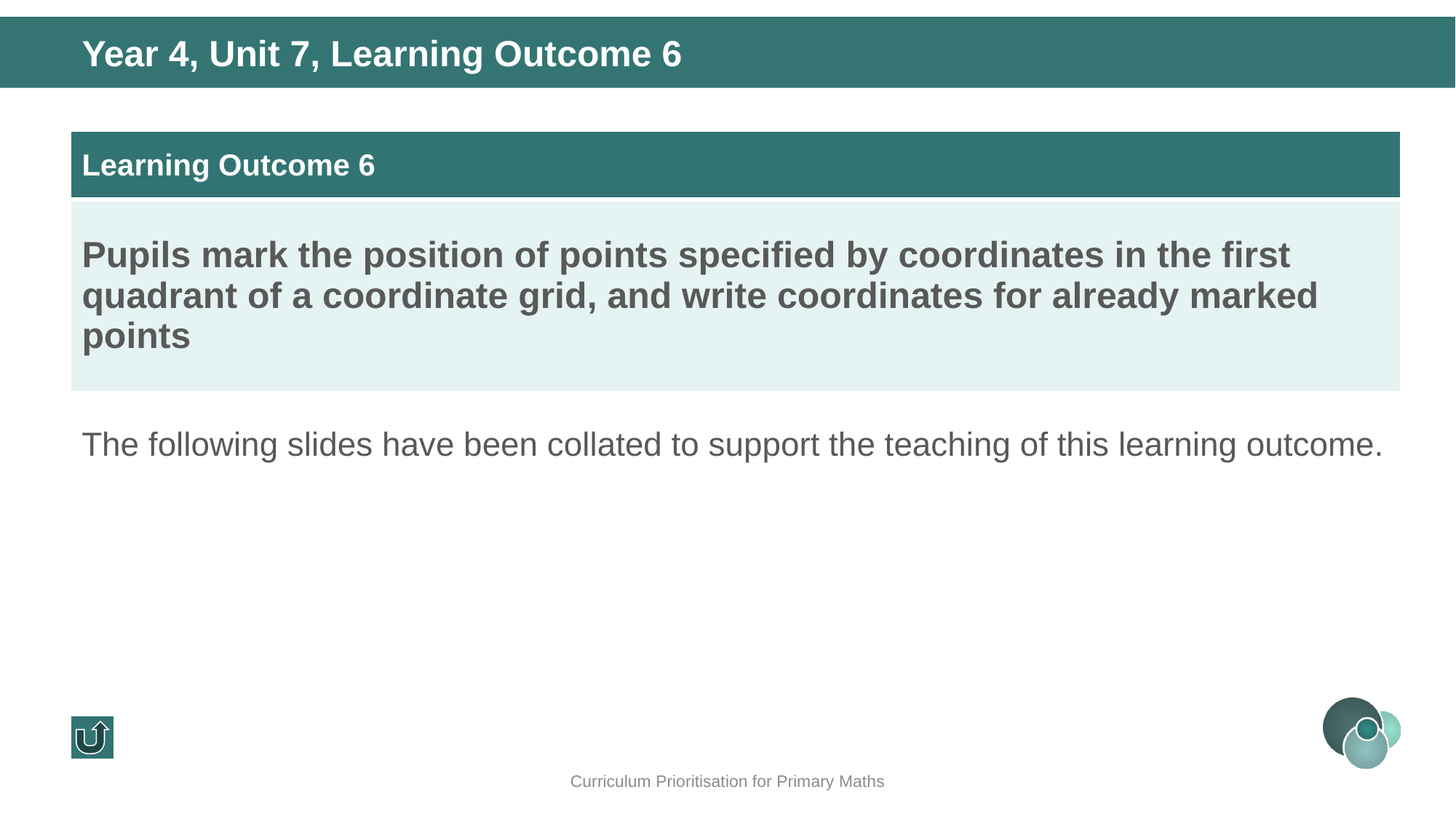

Year 4, Unit 7, Learning Outcome 6
| Learning Outcome 6 |
| --- |
| Pupils mark the position of points specified by coordinates in the first quadrant of a coordinate grid, and write coordinates for already marked points |
The following slides have been collated to support the teaching of this learning outcome.

Curriculum Prioritisation for Primary Maths